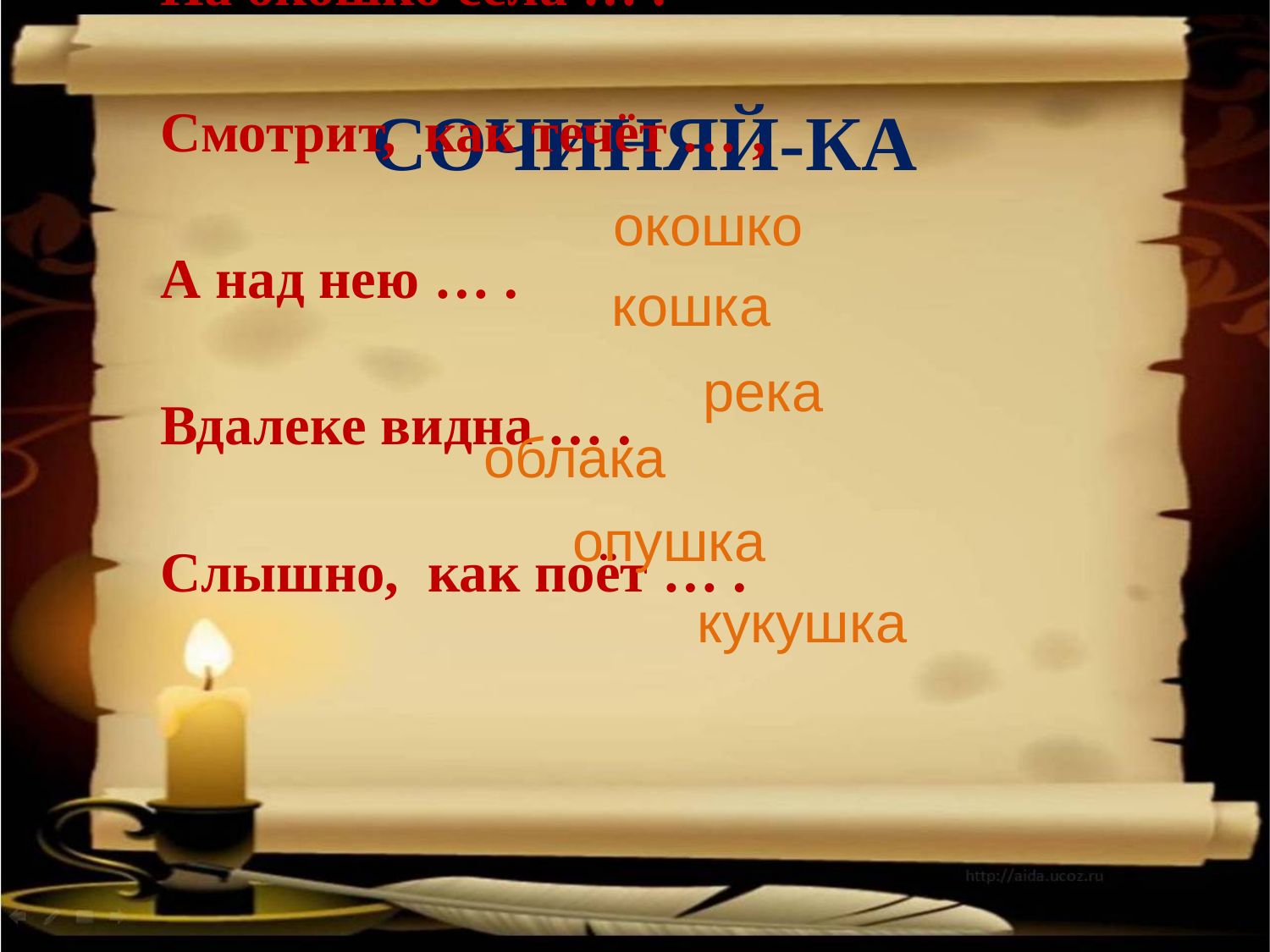

# СОЧИНЯЙ-КА
окошко

   Я открыл своё … .
   На окошко села … .
   Смотрит,  как течёт … ,
   А над нею … .
   Вдалеке видна … .
   Слышно,  как поёт … .

кошка
река
облака
опушка
кукушка